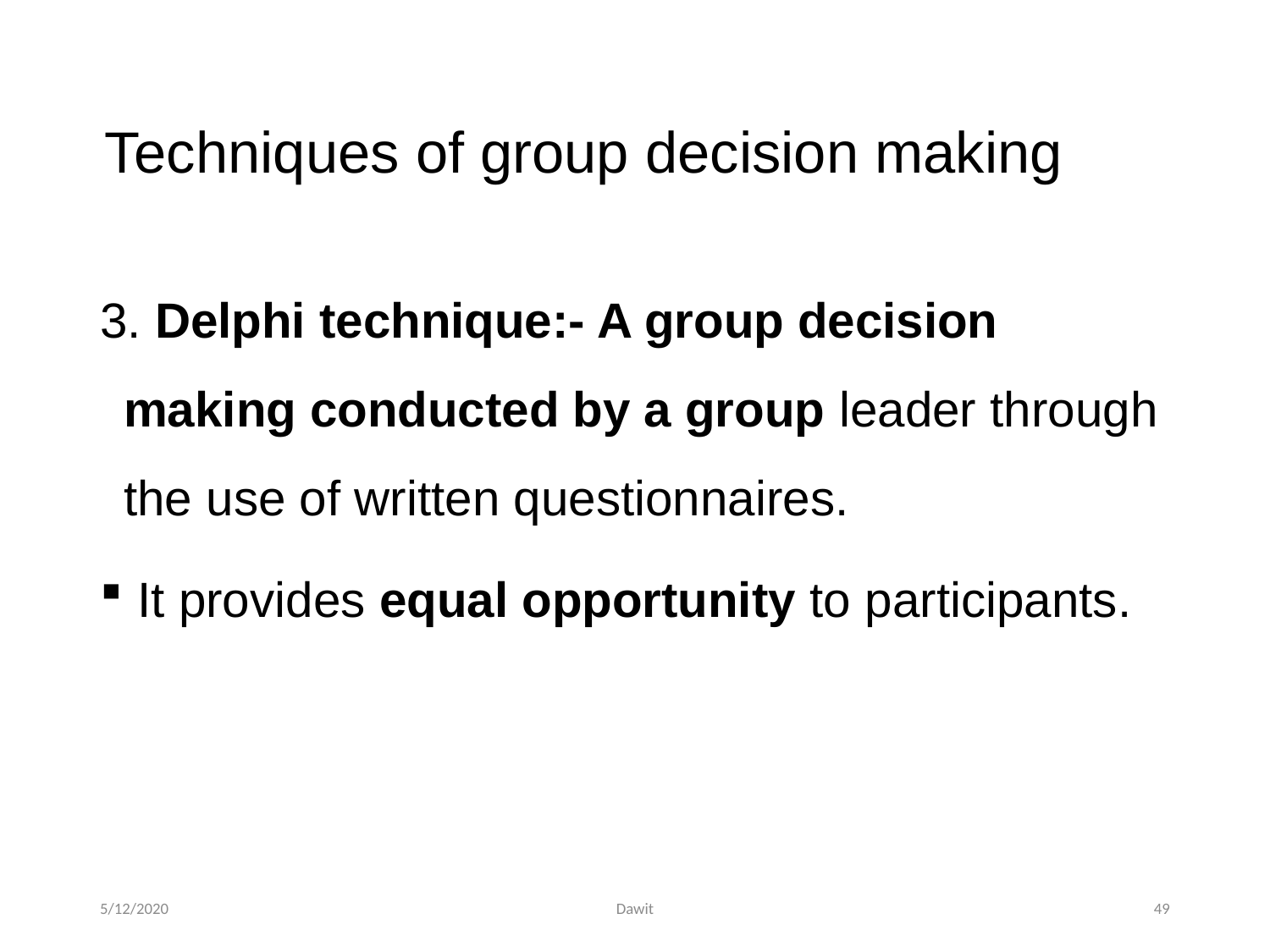

# Techniques of group decision making
3. Delphi technique:- A group decision making conducted by a group leader through the use of written questionnaires.
 It provides equal opportunity to participants.

5/12/2020
Dawit
49